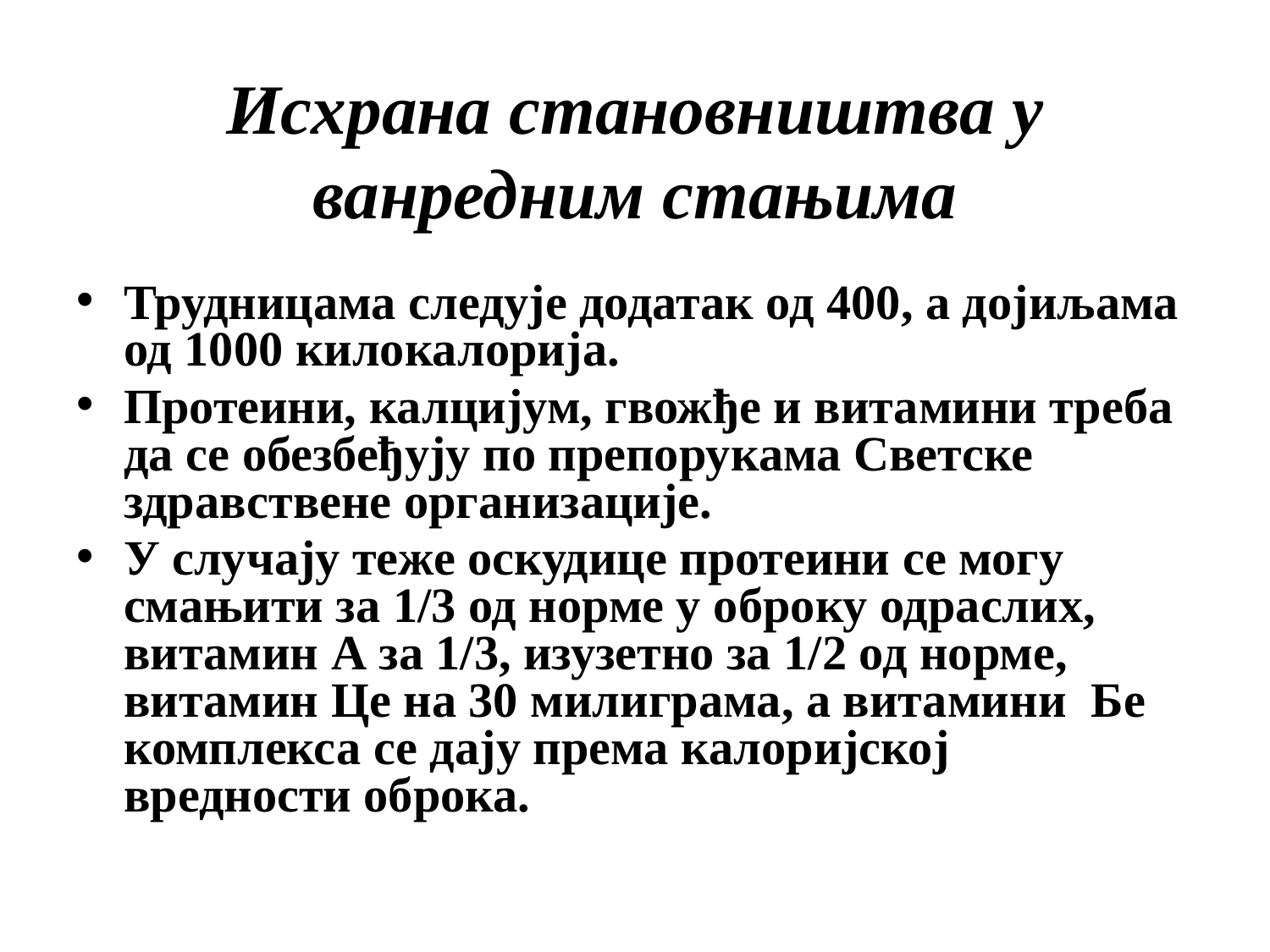

# Исхрана становништва у ванредним стањима
Трудницама следује додатак од 400, а дојиљама од 1000 килокалорија.
Протеини, калцијум, гвожђе и витамини треба да се обезбеђују по препорукама Светске здравствене организације.
У случају теже оскудице протеини се могу смањити за 1/3 од норме у оброку одраслих, витамин А за 1/3, изузетно за 1/2 од норме, витамин Цe на 30 милиграма, а витамини  Бe комплекса се дају према калоријској вредности оброка.